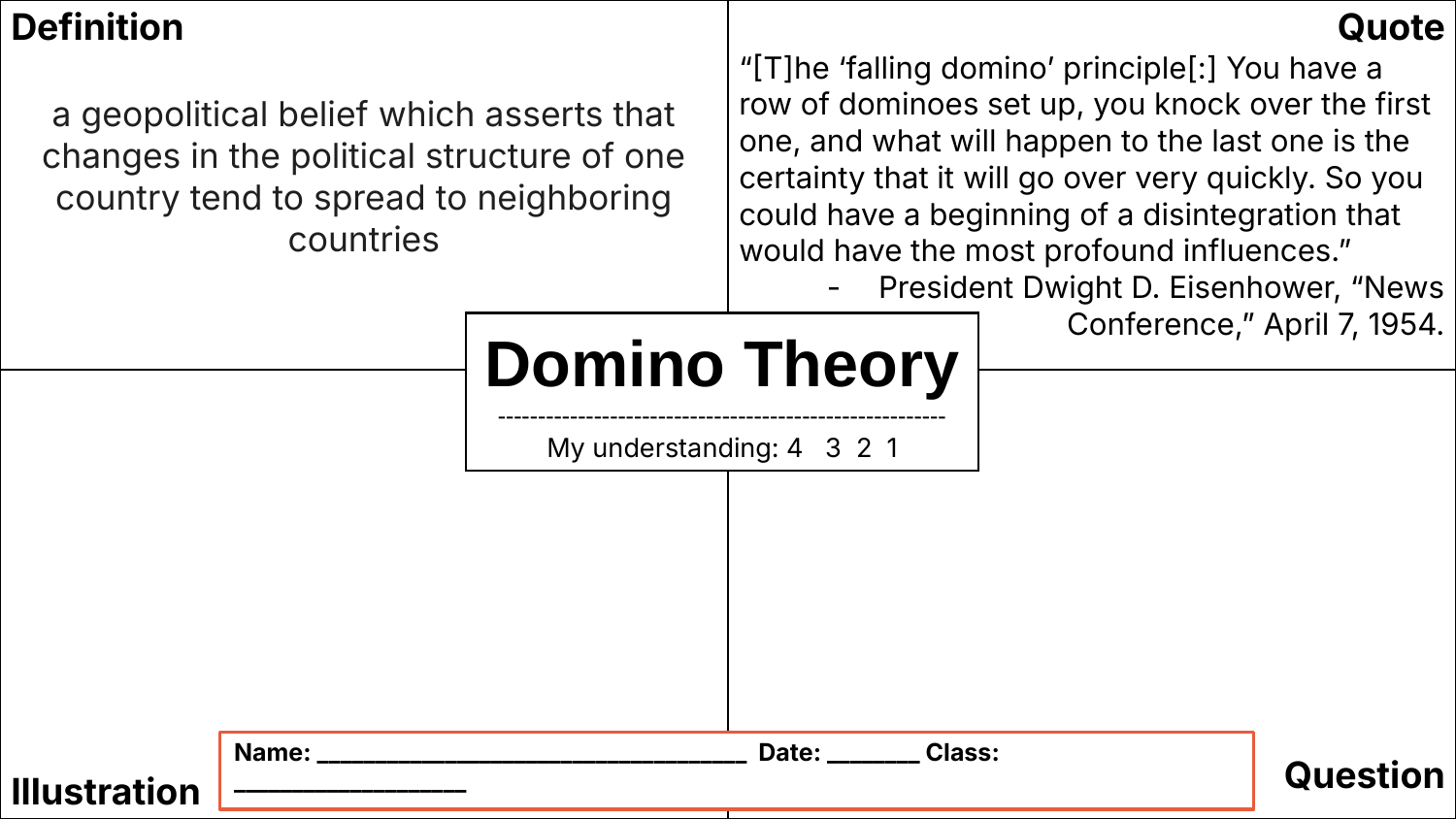

| Definition a geopolitical belief which asserts that changes in the political structure of one country tend to spread to neighboring countries | Quote “[T]he ‘falling domino’ principle[:] You have a row of dominoes set up, you knock over the first one, and what will happen to the last one is the certainty that it will go over very quickly. So you could have a beginning of a disintegration that would have the most profound influences.” President Dwight D. Eisenhower, “News Conference,” April 7, 1954. |
| --- | --- |
| Illustration | Imp Question |
Domino Theory
--------------------------------------------------------
My understanding: 4   3  2  1
Name: _____________________________________  Date: ________ Class: ____________________